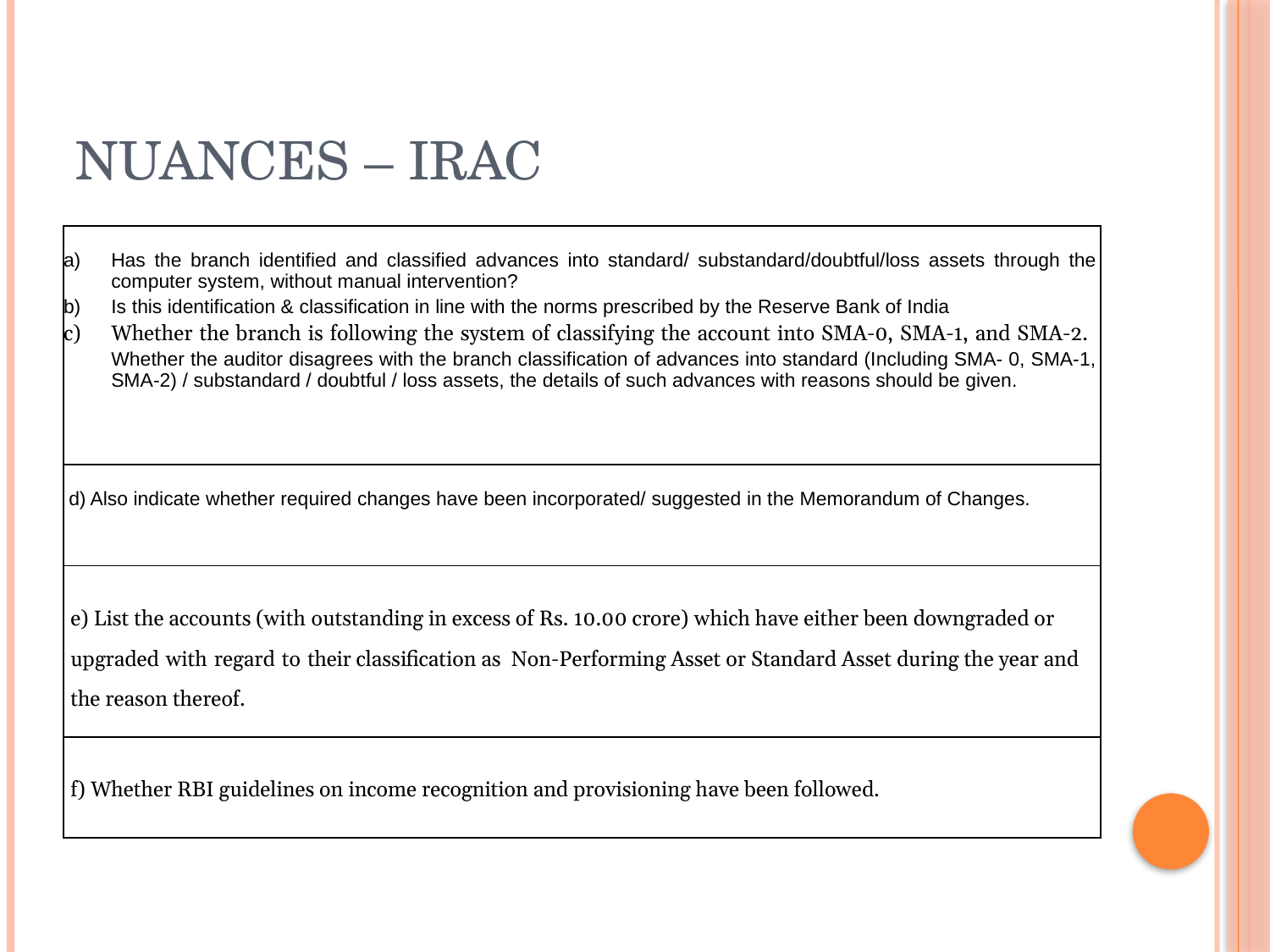

# Nuances – IRAC
| Has the branch identified and classified advances into standard/ substandard/doubtful/loss assets through the computer system, without manual intervention? Is this identification & classification in line with the norms prescribed by the Reserve Bank of India Whether the branch is following the system of classifying the account into SMA-0, SMA-1, and SMA-2. Whether the auditor disagrees with the branch classification of advances into standard (Including SMA- 0, SMA-1, SMA-2) / substandard / doubtful / loss assets, the details of such advances with reasons should be given. |
| --- |
| d) Also indicate whether required changes have been incorporated/ suggested in the Memorandum of Changes. |
| e) List the accounts (with outstanding in excess of Rs. 10.00 crore) which have either been downgraded or upgraded with regard to their classification as Non-Performing Asset or Standard Asset during the year and the reason thereof. |
| f) Whether RBI guidelines on income recognition and provisioning have been followed. |